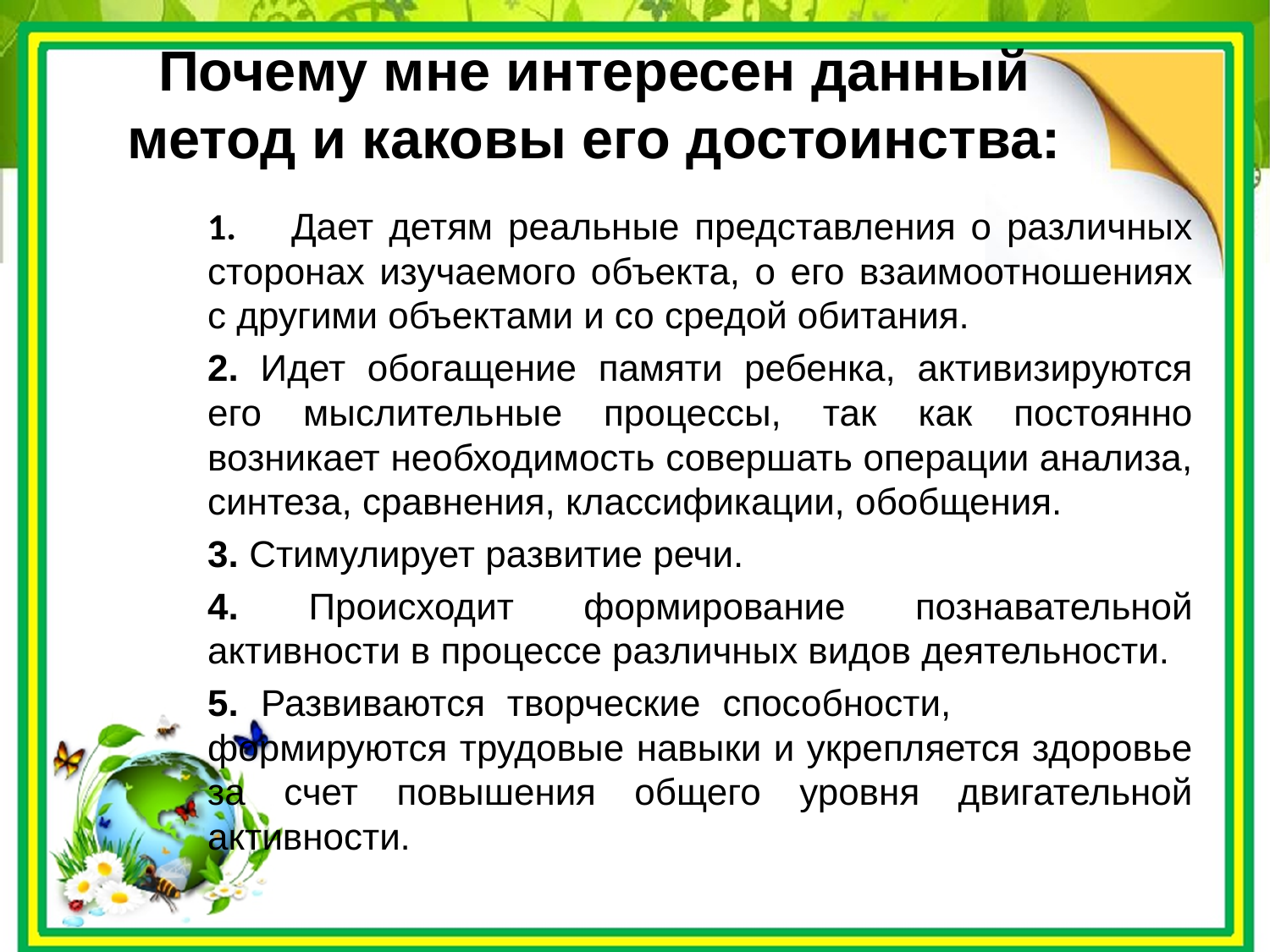

# Почему мне интересен данный метод и каковы его достоинства:
1.	Дает детям реальные представления о различных сторонах изучаемого объекта, о его взаимоотношениях с другими объектами и со средой обитания.
2. Идет обогащение памяти ребенка, активизируются его мыслительные процессы, так как постоянно возникает необходимость совершать операции анализа, синтеза, сравнения, классификации, обобщения.
3. Стимулирует развитие речи.
4. Происходит формирование познавательной активности в процессе различных видов деятельности.
5. Развиваются творческие способности,            формируются трудовые навыки и укрепляется здоровье за счет повышения общего уровня двигательной активности.